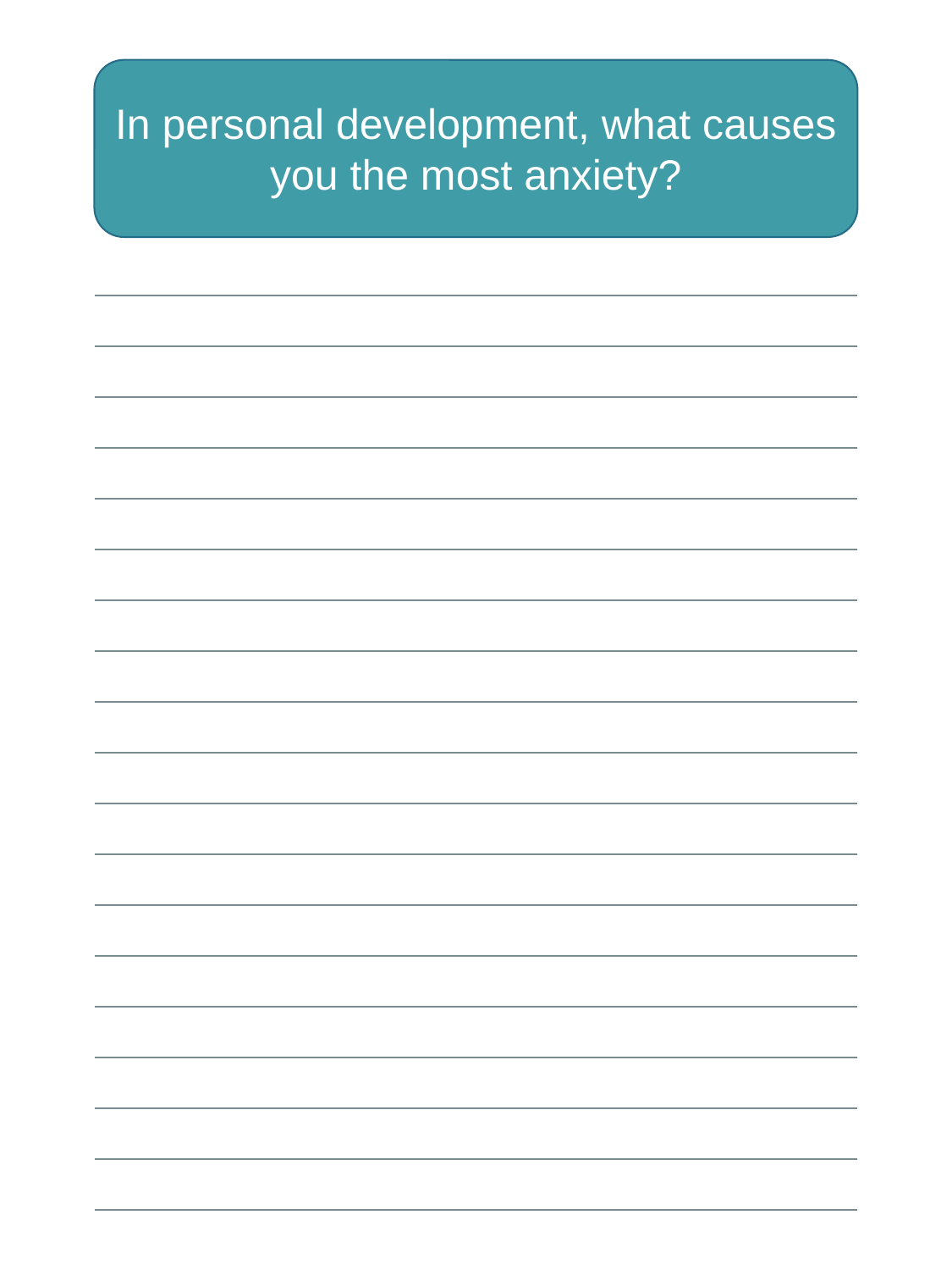

In personal development, what causes you the most anxiety?
|  |
| --- |
|  |
|  |
|  |
|  |
|  |
|  |
|  |
|  |
|  |
|  |
|  |
|  |
|  |
|  |
|  |
|  |
|  |